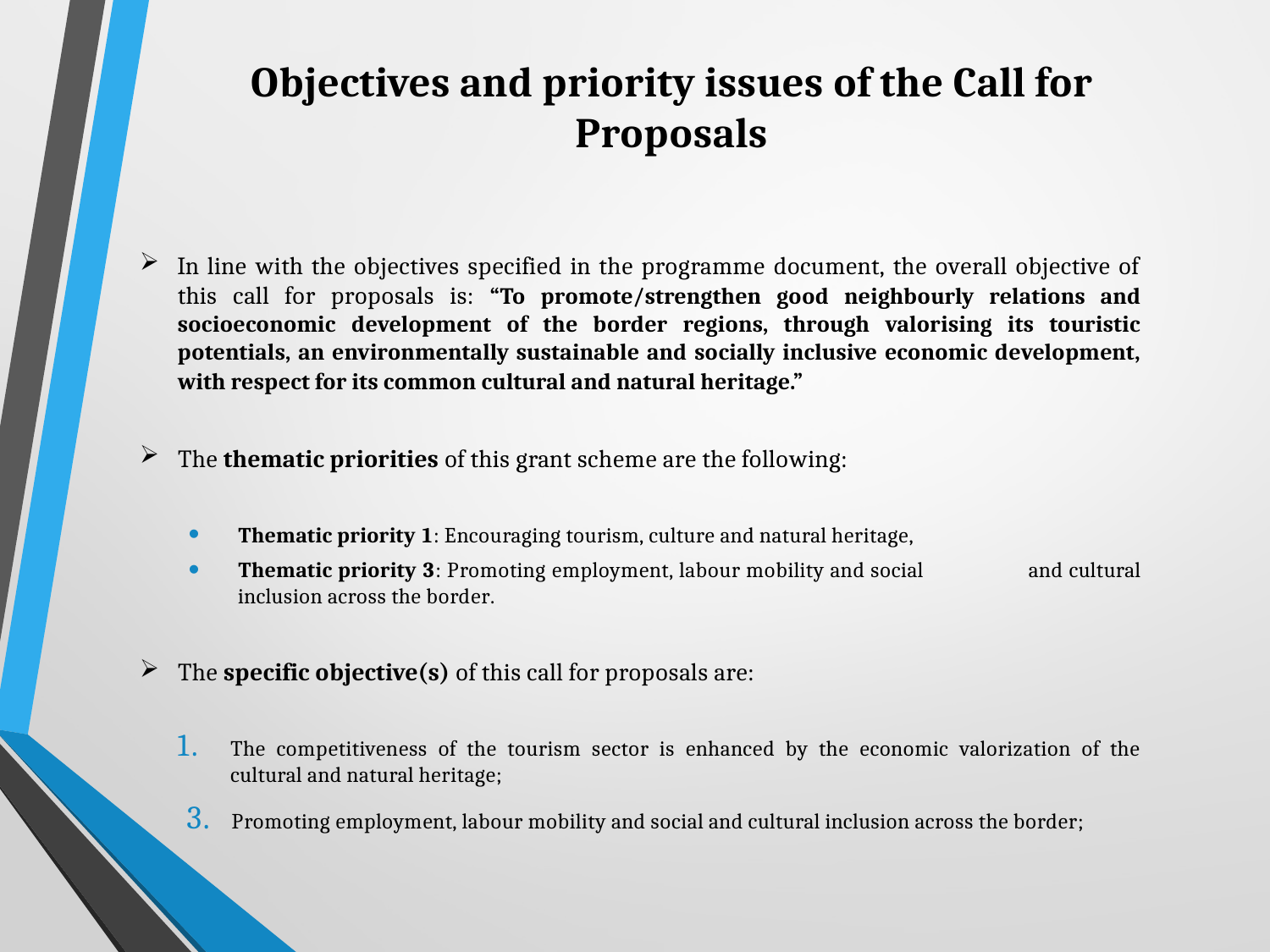

# Objectives and priority issues of the Call for Proposals
In line with the objectives specified in the programme document, the overall objective of this call for proposals is: “To promote/strengthen good neighbourly relations and socioeconomic development of the border regions, through valorising its touristic potentials, an environmentally sustainable and socially inclusive economic development, with respect for its common cultural and natural heritage.”

The thematic priorities of this grant scheme are the following:

Thematic priority 1: Encouraging tourism, culture and natural heritage,
Thematic priority 3: Promoting employment, labour mobility and social 	and cultural inclusion across the border.

The specific objective(s) of this call for proposals are:

The competitiveness of the tourism sector is enhanced by the economic valorization of the cultural and natural heritage;
3.   Promoting employment, labour mobility and social and cultural inclusion across the border;